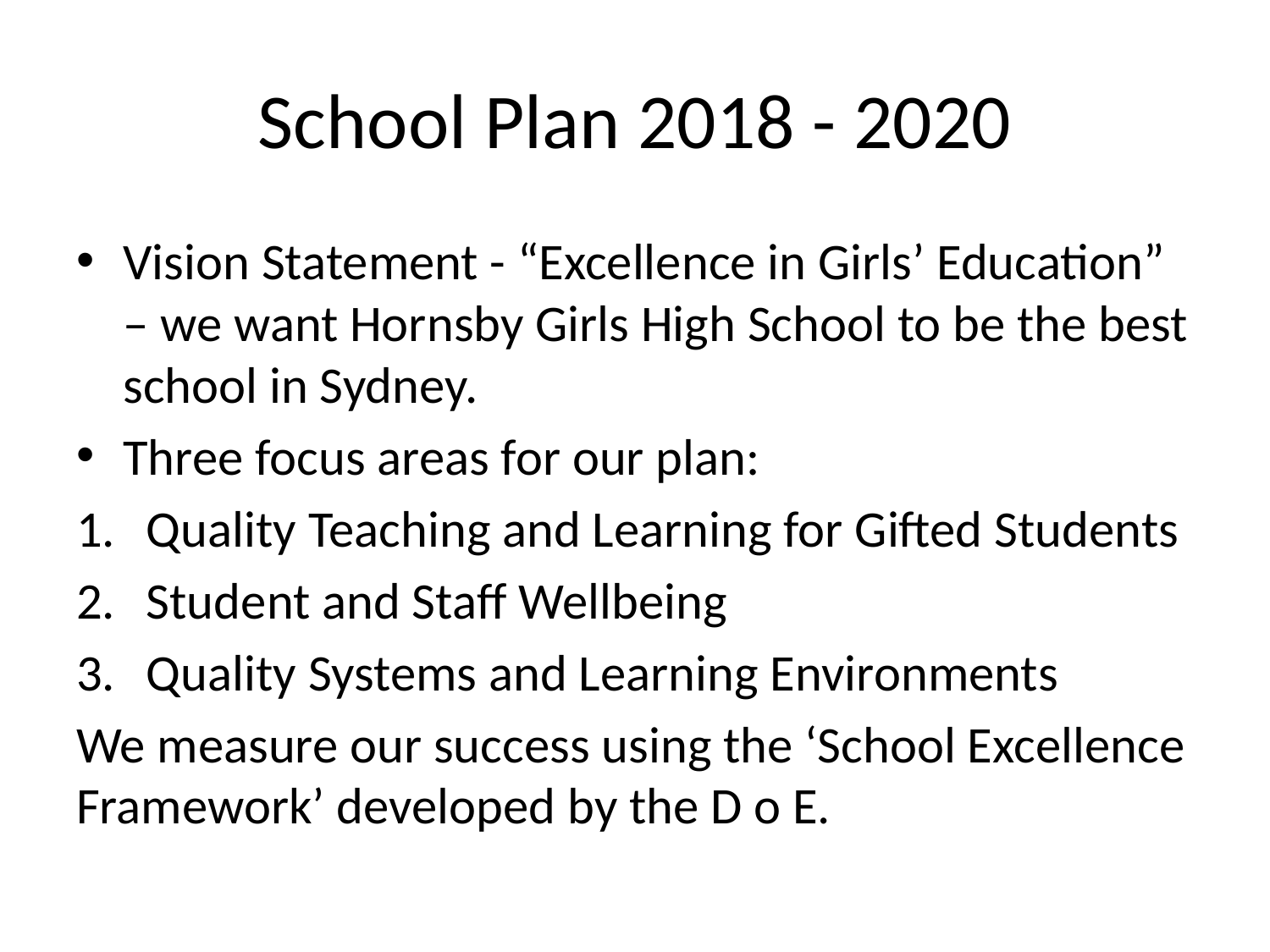

# School Plan 2018 - 2020
Vision Statement - “Excellence in Girls’ Education” – we want Hornsby Girls High School to be the best school in Sydney.
Three focus areas for our plan:
Quality Teaching and Learning for Gifted Students
Student and Staff Wellbeing
Quality Systems and Learning Environments
We measure our success using the ‘School Excellence Framework’ developed by the D o E.